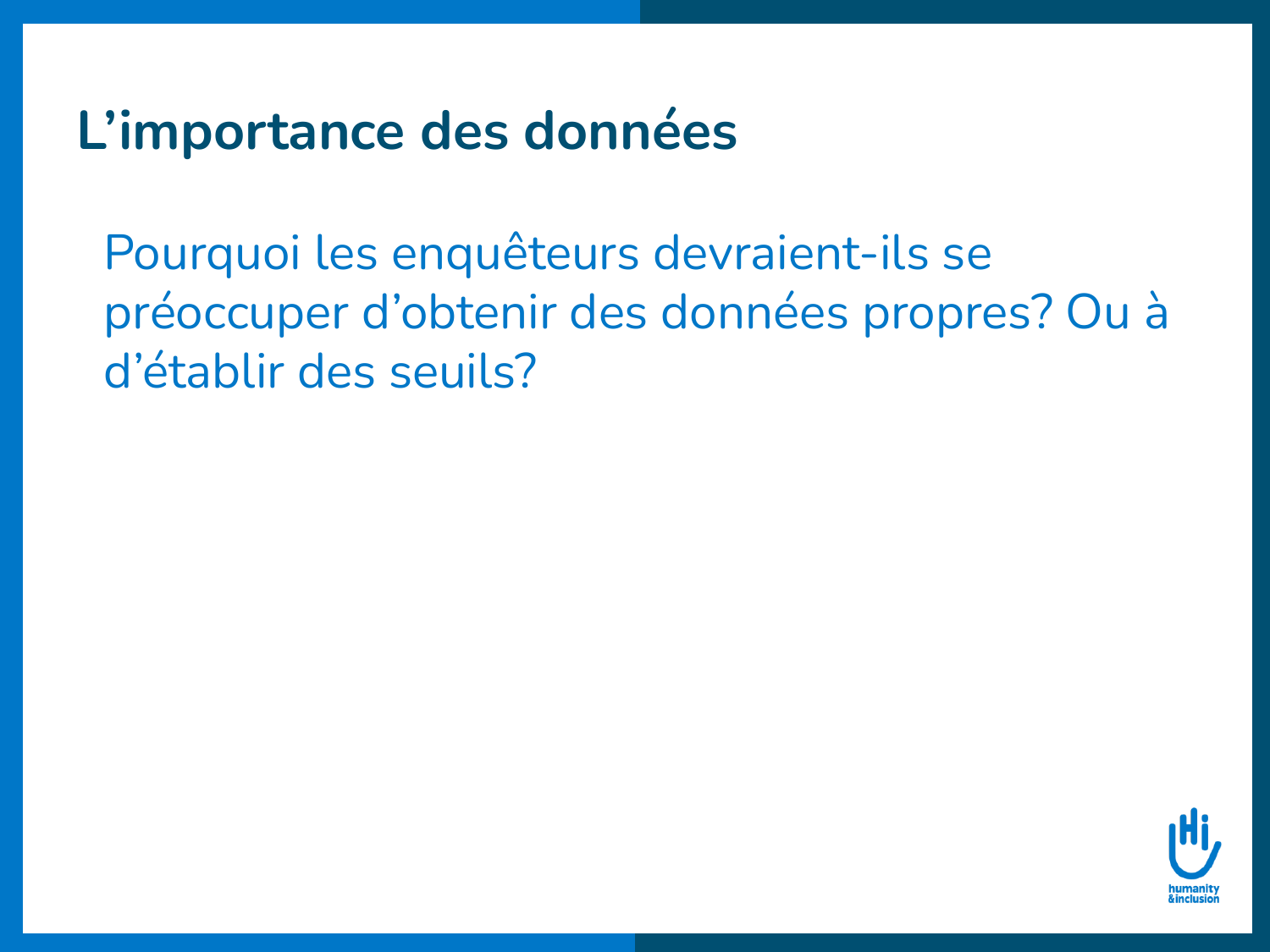

# L’importance des données
Pourquoi les enquêteurs devraient-ils se préoccuper d’obtenir des données propres? Ou à d’établir des seuils?